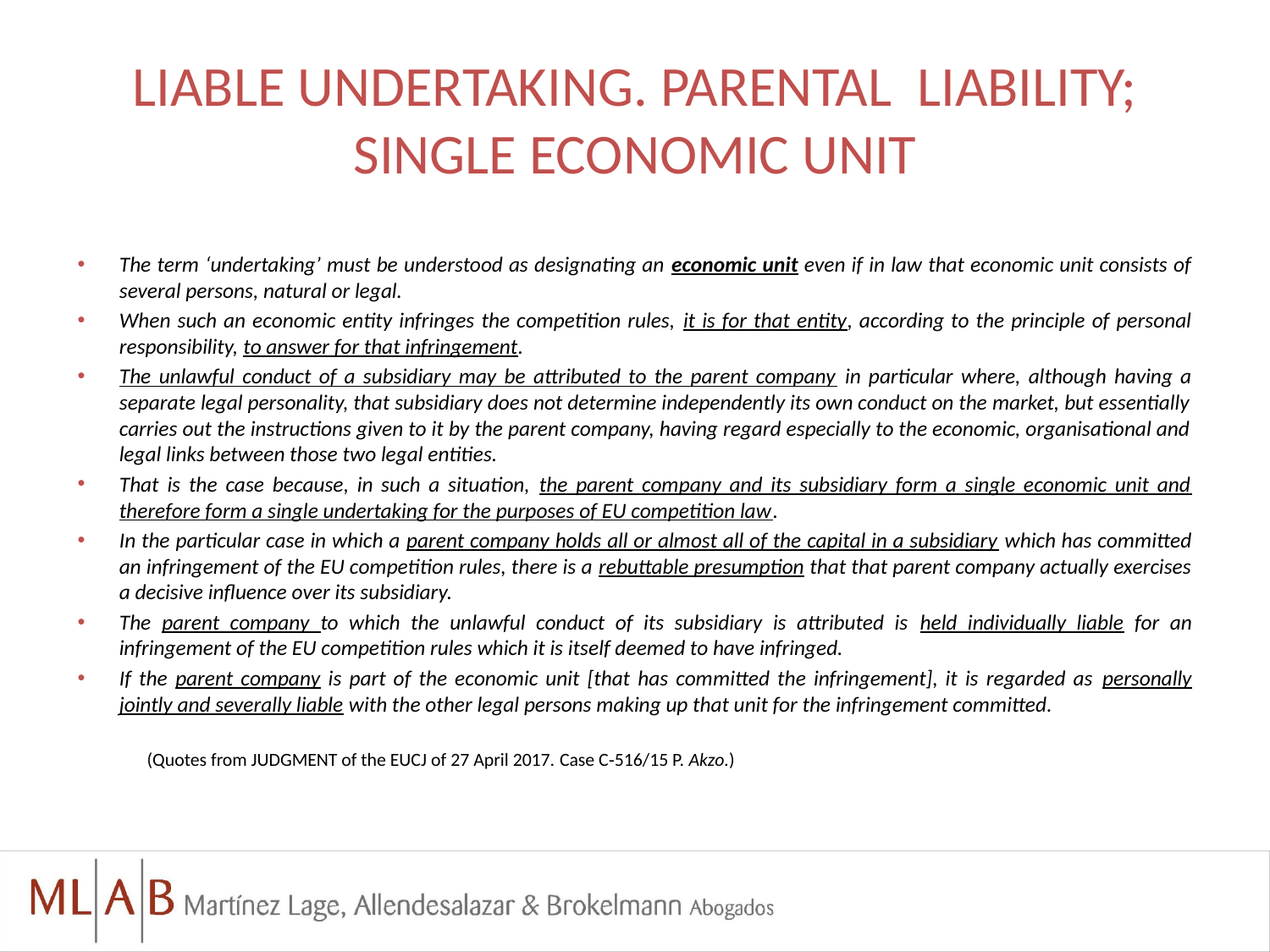

# LIABLE UNDERTAKING. PARENTAL  LIABILITY; SINGLE ECONOMIC UNIT

The term ‘undertaking’ must be understood as designating an economic unit even if in law that economic unit consists of several persons, natural or legal.
When such an economic entity infringes the competition rules, it is for that entity, according to the principle of personal responsibility, to answer for that infringement.
The unlawful conduct of a subsidiary may be attributed to the parent company in particular where, although having a separate legal personality, that subsidiary does not determine independently its own conduct on the market, but essentially carries out the instructions given to it by the parent company, having regard especially to the economic, organisational and legal links between those two legal entities.
That is the case because, in such a situation, the parent company and its subsidiary form a single economic unit and therefore form a single undertaking for the purposes of EU competition law.
In the particular case in which a parent company holds all or almost all of the capital in a subsidiary which has committed an infringement of the EU competition rules, there is a rebuttable presumption that that parent company actually exercises a decisive influence over its subsidiary.
The parent company to which the unlawful conduct of its subsidiary is attributed is held individually liable for an infringement of the EU competition rules which it is itself deemed to have infringed.
If the parent company is part of the economic unit [that has committed the infringement], it is regarded as personally jointly and severally liable with the other legal persons making up that unit for the infringement committed.

(Quotes from JUDGMENT of the EUCJ of 27 April 2017. Case C‑516/15 P. Akzo.)